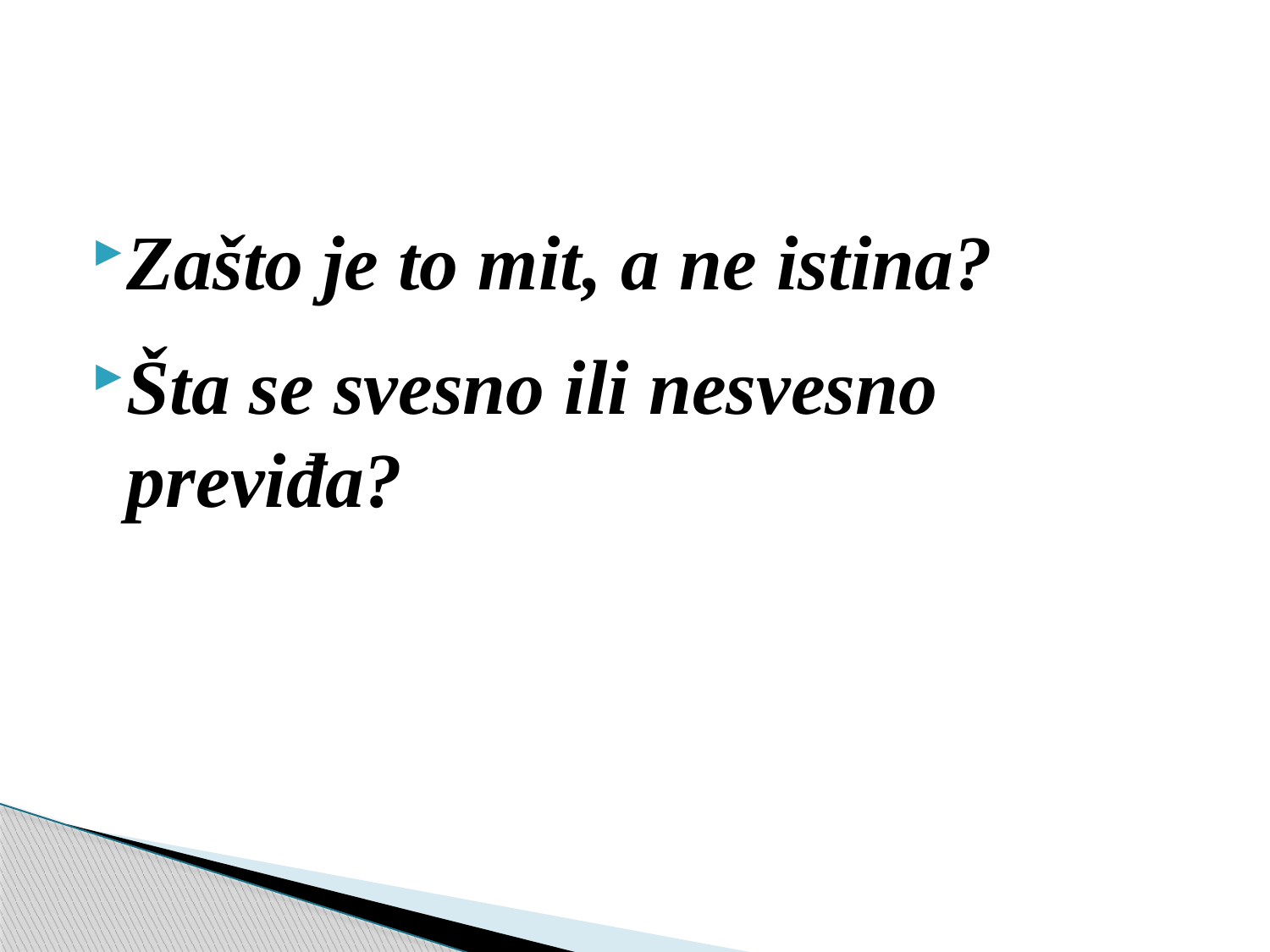

Zašto je to mit, a ne istina?
Šta se svesno ili nesvesno previđa?